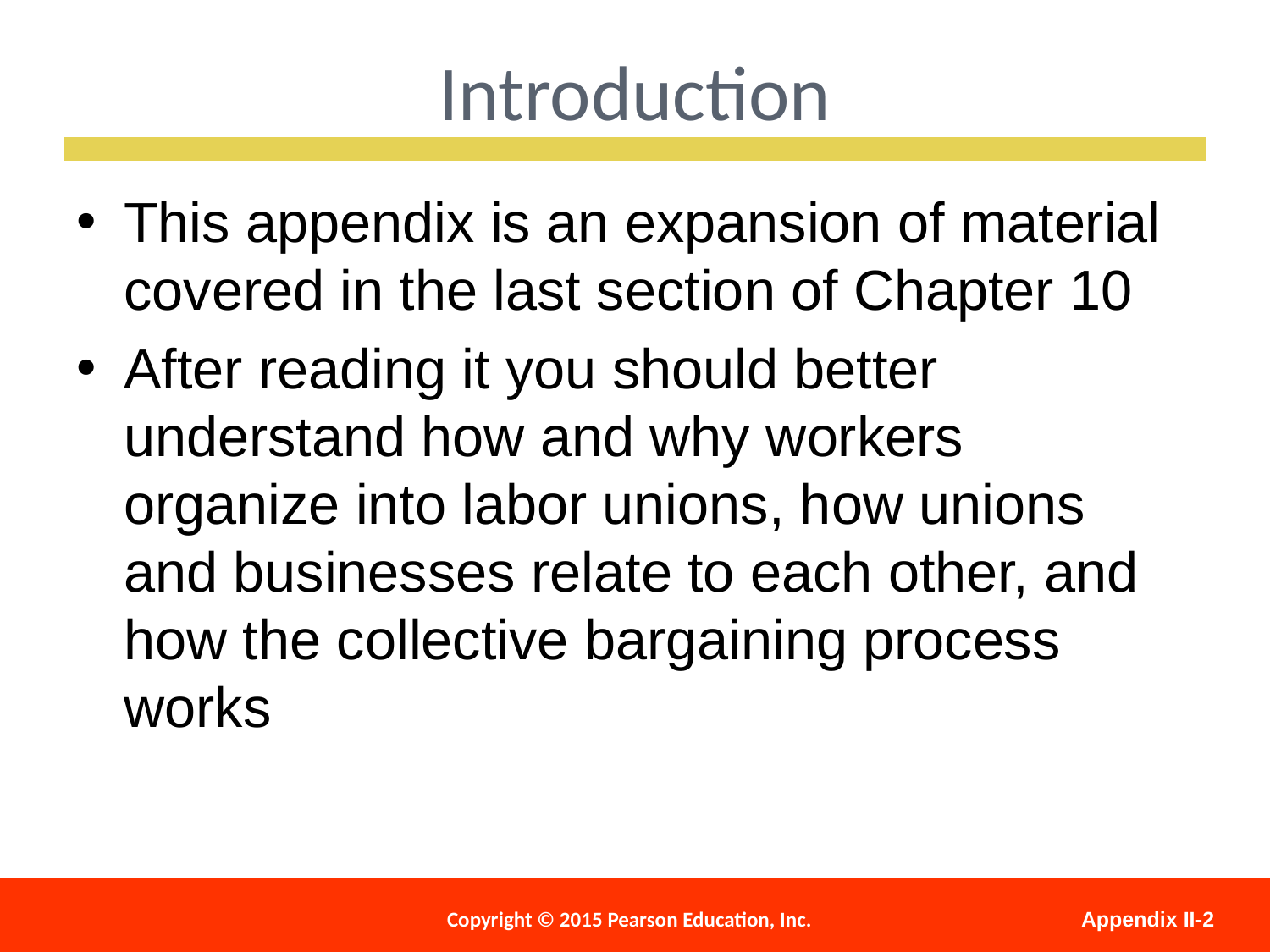

Introduction
This appendix is an expansion of material covered in the last section of Chapter 10
After reading it you should better understand how and why workers organize into labor unions, how unions and businesses relate to each other, and how the collective bargaining process works